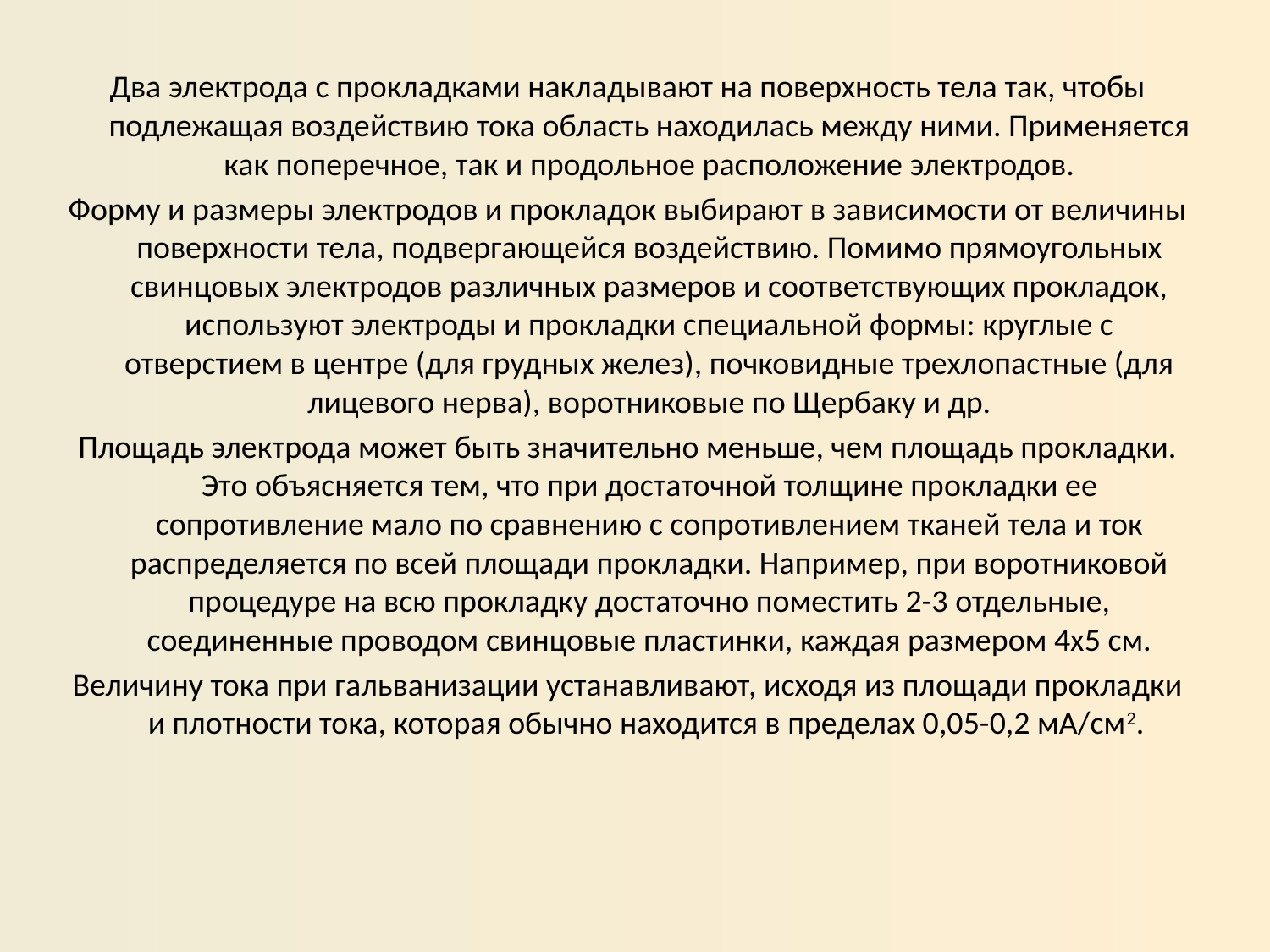

#
Два электрода с прокладками накладывают на поверхность тела так, чтобы подлежащая воздействию тока область находилась между ними. Применяется как поперечное, так и продольное расположение электродов.
Форму и размеры электродов и прокладок выбирают в зависимости от величины поверхности тела, подвергающейся воздействию. Помимо прямоугольных свинцовых электродов различных размеров и соответствующих прокладок, используют электроды и прокладки специальной формы: круглые с отверстием в центре (для грудных желез), почковидные трехлопастные (для лицевого нерва), воротниковые по Щербаку и др.
Площадь электрода может быть значительно меньше, чем площадь прокладки. Это объясняется тем, что при достаточной толщине прокладки ее сопротивление мало по сравнению с сопротивлением тканей тела и ток распределяется по всей площади прокладки. Например, при воротниковой процедуре на всю прокладку достаточно поместить 2-3 отдельные, соединенные проводом свинцовые пластинки, каждая размером 4х5 см.
Величину тока при гальванизации устанавливают, исходя из площади прокладки и плотности тока, которая обычно находится в пределах 0,05-0,2 мА/см2.